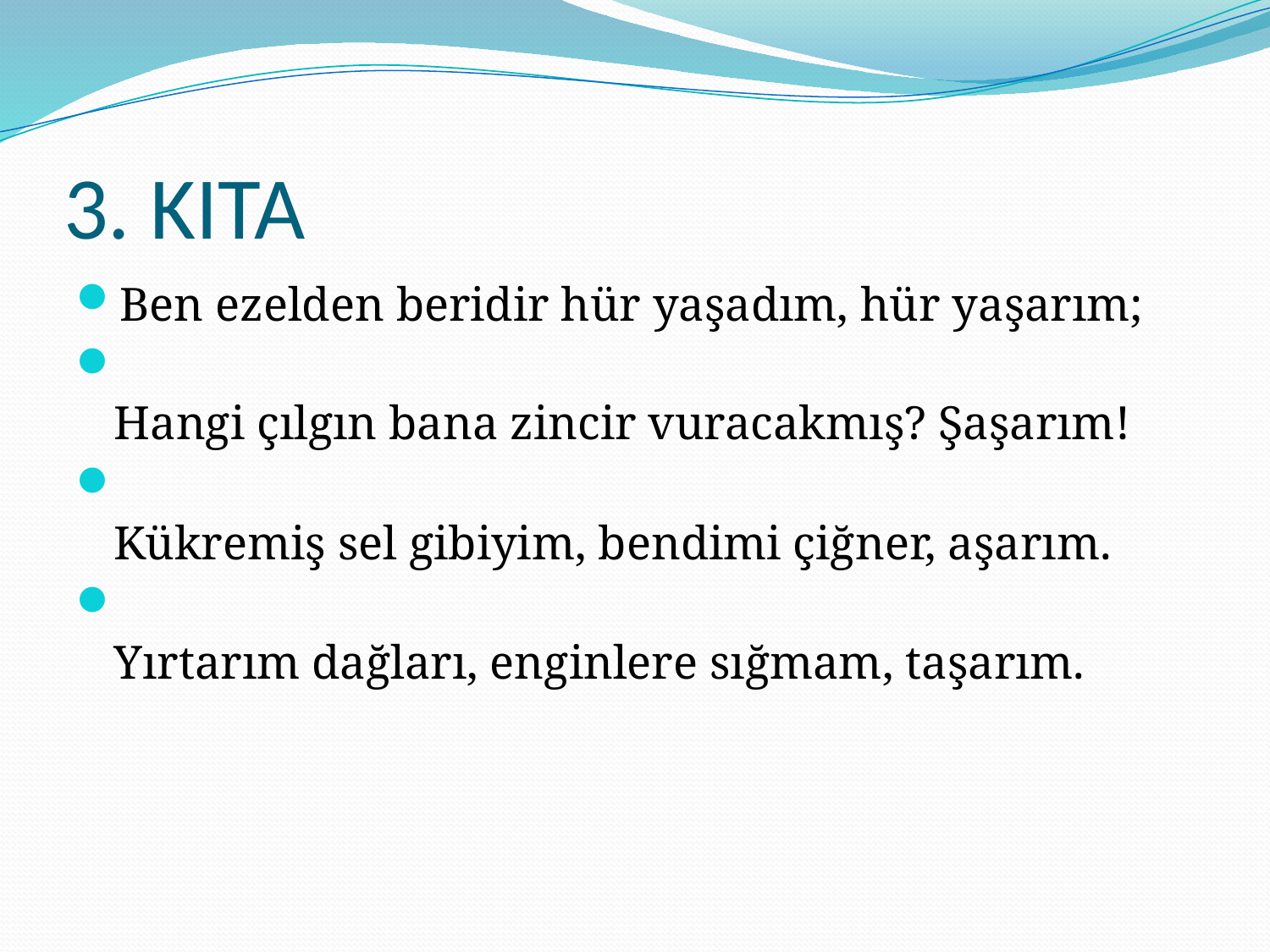

# 3. KITA
Ben ezelden beridir hür yaşadım, hür yaşarım;
Hangi çılgın bana zincir vuracakmış? Şaşarım!
Kükremiş sel gibiyim, bendimi çiğner, aşarım.
Yırtarım dağları, enginlere sığmam, taşarım.